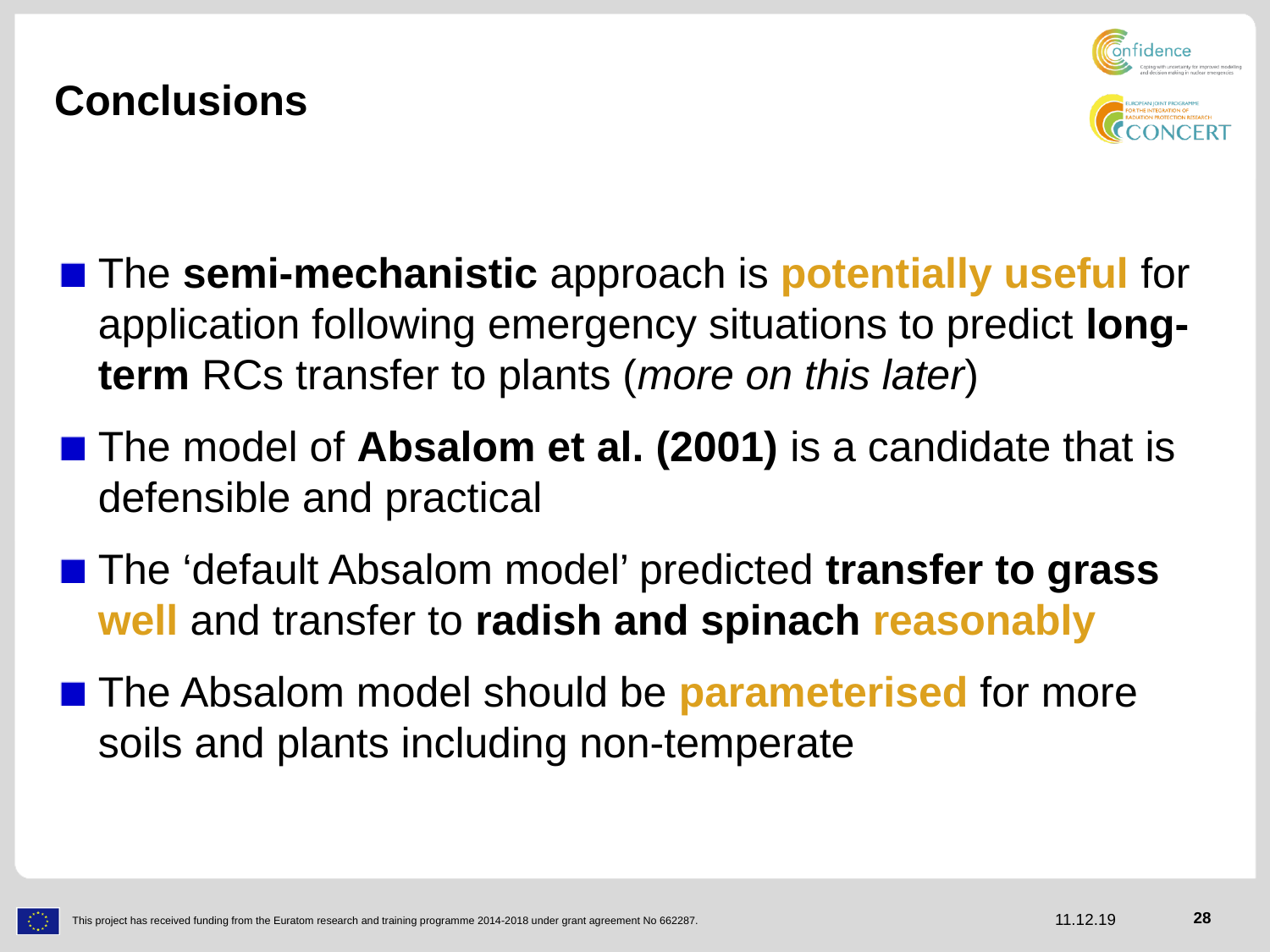

# Conclusions
The semi-mechanistic approach is potentially useful for application following emergency situations to predict long-term RCs transfer to plants (more on this later)
The model of Absalom et al. (2001) is a candidate that is defensible and practical
The ‘default Absalom model’ predicted transfer to grass well and transfer to radish and spinach reasonably
The Absalom model should be parameterised for more soils and plants including non-temperate